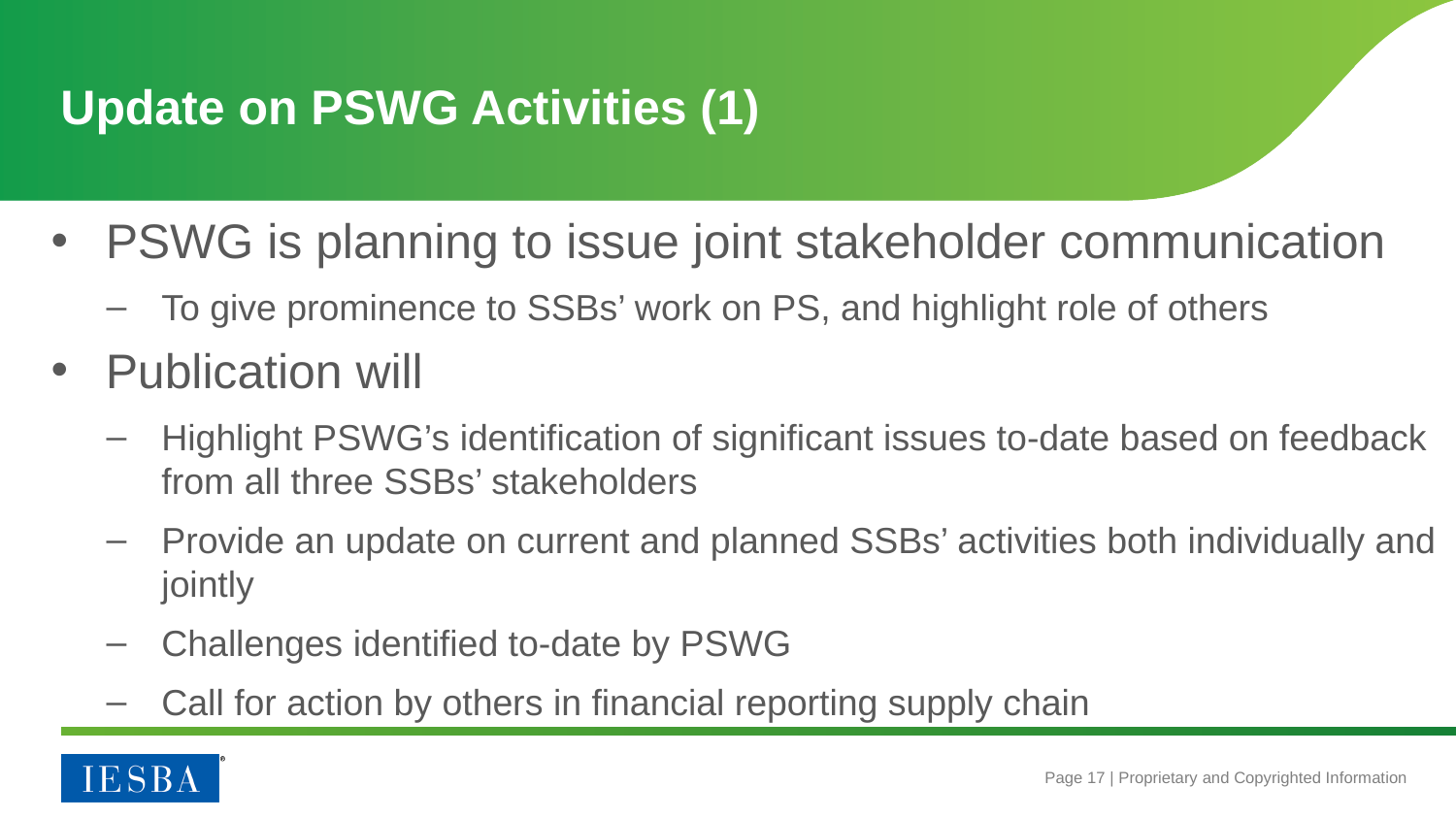

# Update on PSWG Activities (1)
PSWG is planning to issue joint stakeholder communication
To give prominence to SSBs’ work on PS, and highlight role of others
Publication will
Highlight PSWG’s identification of significant issues to-date based on feedback from all three SSBs’ stakeholders
Provide an update on current and planned SSBs’ activities both individually and jointly
Challenges identified to-date by PSWG
Call for action by others in financial reporting supply chain